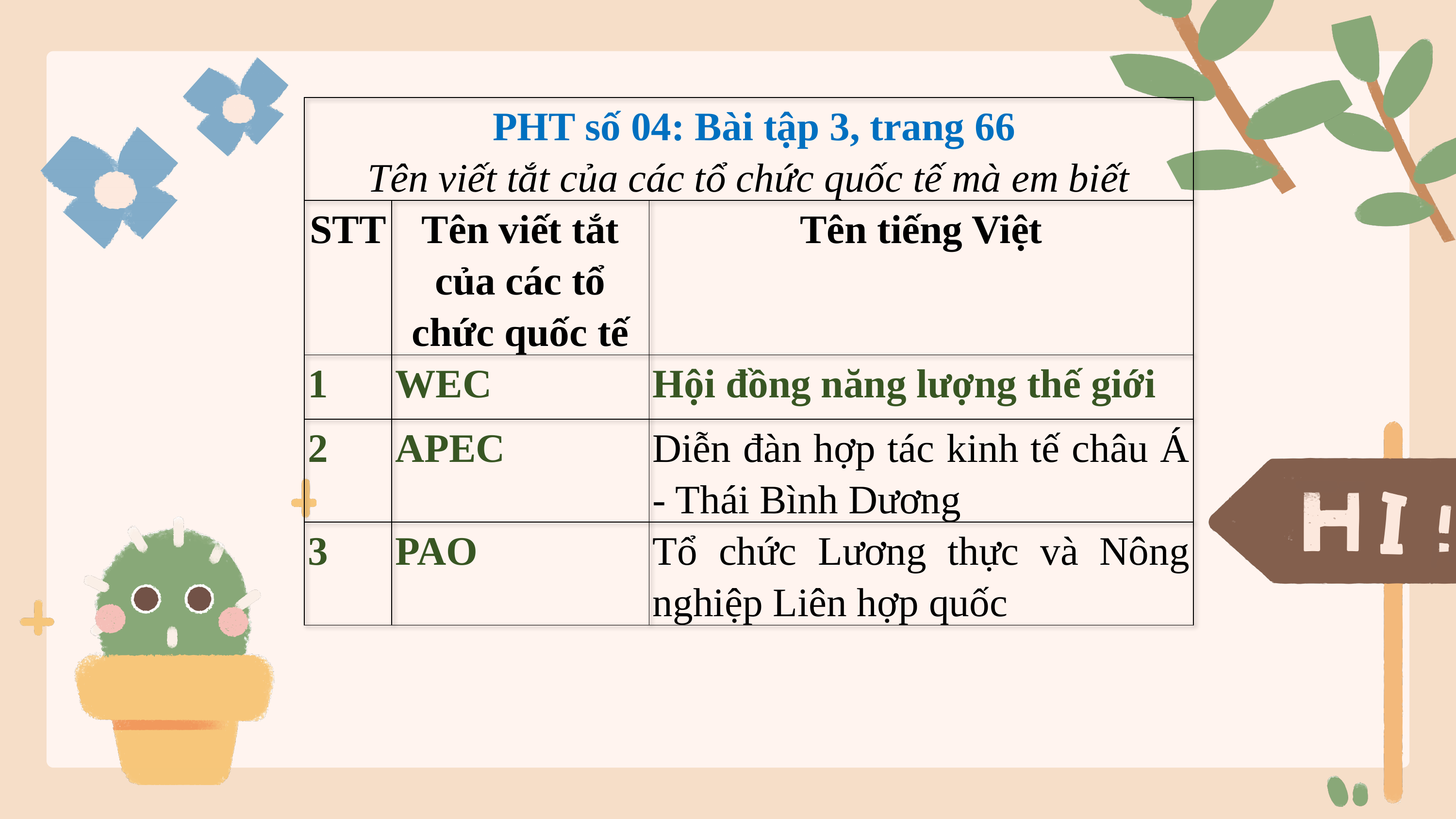

| PHT số 04: Bài tập 3, trang 66 Tên viết tắt của các tổ chức quốc tế mà em biết |  |  |
| --- | --- | --- |
| STT | Tên viết tắt của các tổ chức quốc tế | Tên tiếng Việt |
| 1 | WEC | Hội đồng năng lượng thế giới |
| 2 | APEC | Diễn đàn hợp tác kinh tế châu Á - Thái Bình Dương |
| 3 | PAO | Tổ chức Lương thực và Nông nghiệp Liên hợp quốc |